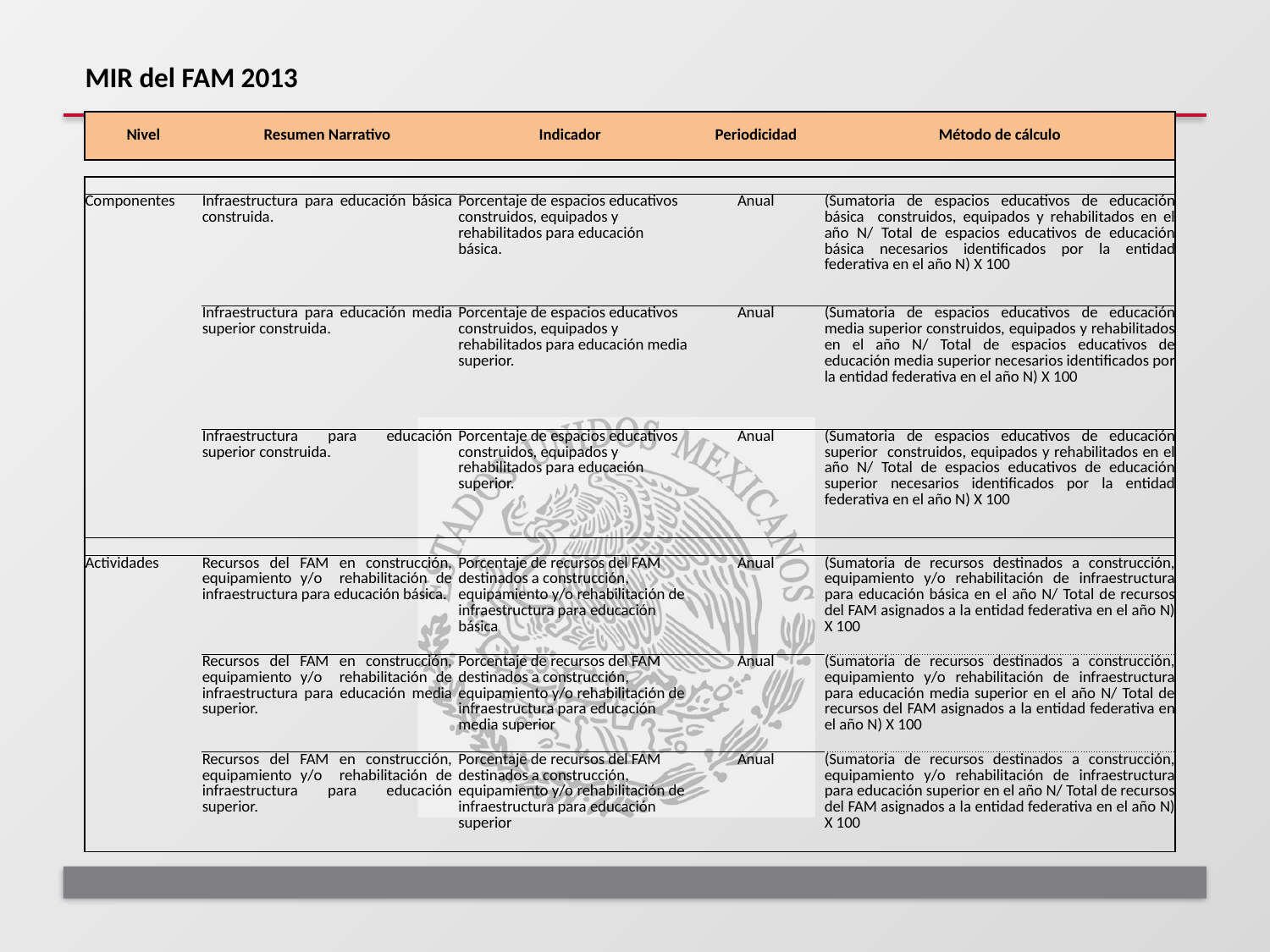

| MIR del FAM 2013 |  |  |  |  |
| --- | --- | --- | --- | --- |
|  |  |  |  |  |
| Nivel | Resumen Narrativo | Indicador | Periodicidad | Método de cálculo |
|  |  |  |  |  |
|  |  |  |  |  |
| Componentes | Infraestructura para educación básica construida. | Porcentaje de espacios educativos construidos, equipados y rehabilitados para educación básica. | Anual | (Sumatoria de espacios educativos de educación básica construidos, equipados y rehabilitados en el año N/ Total de espacios educativos de educación básica necesarios identificados por la entidad federativa en el año N) X 100 |
|  | Infraestructura para educación media superior construida. | Porcentaje de espacios educativos construidos, equipados y rehabilitados para educación media superior. | Anual | (Sumatoria de espacios educativos de educación media superior construidos, equipados y rehabilitados en el año N/ Total de espacios educativos de educación media superior necesarios identificados por la entidad federativa en el año N) X 100 |
|  | Infraestructura para educación superior construida. | Porcentaje de espacios educativos construidos, equipados y rehabilitados para educación superior. | Anual | (Sumatoria de espacios educativos de educación superior construidos, equipados y rehabilitados en el año N/ Total de espacios educativos de educación superior necesarios identificados por la entidad federativa en el año N) X 100 |
|  |  |  |  |  |
| Actividades | Recursos del FAM en construcción, equipamiento y/o rehabilitación de infraestructura para educación básica. | Porcentaje de recursos del FAM destinados a construcción, equipamiento y/o rehabilitación de infraestructura para educación básica | Anual | (Sumatoria de recursos destinados a construcción, equipamiento y/o rehabilitación de infraestructura para educación básica en el año N/ Total de recursos del FAM asignados a la entidad federativa en el año N) X 100 |
|  | Recursos del FAM en construcción, equipamiento y/o rehabilitación de infraestructura para educación media superior. | Porcentaje de recursos del FAM destinados a construcción, equipamiento y/o rehabilitación de infraestructura para educación media superior | Anual | (Sumatoria de recursos destinados a construcción, equipamiento y/o rehabilitación de infraestructura para educación media superior en el año N/ Total de recursos del FAM asignados a la entidad federativa en el año N) X 100 |
|  | Recursos del FAM en construcción, equipamiento y/o rehabilitación de infraestructura para educación superior. | Porcentaje de recursos del FAM destinados a construcción, equipamiento y/o rehabilitación de infraestructura para educación superior | Anual | (Sumatoria de recursos destinados a construcción, equipamiento y/o rehabilitación de infraestructura para educación superior en el año N/ Total de recursos del FAM asignados a la entidad federativa en el año N) X 100 |